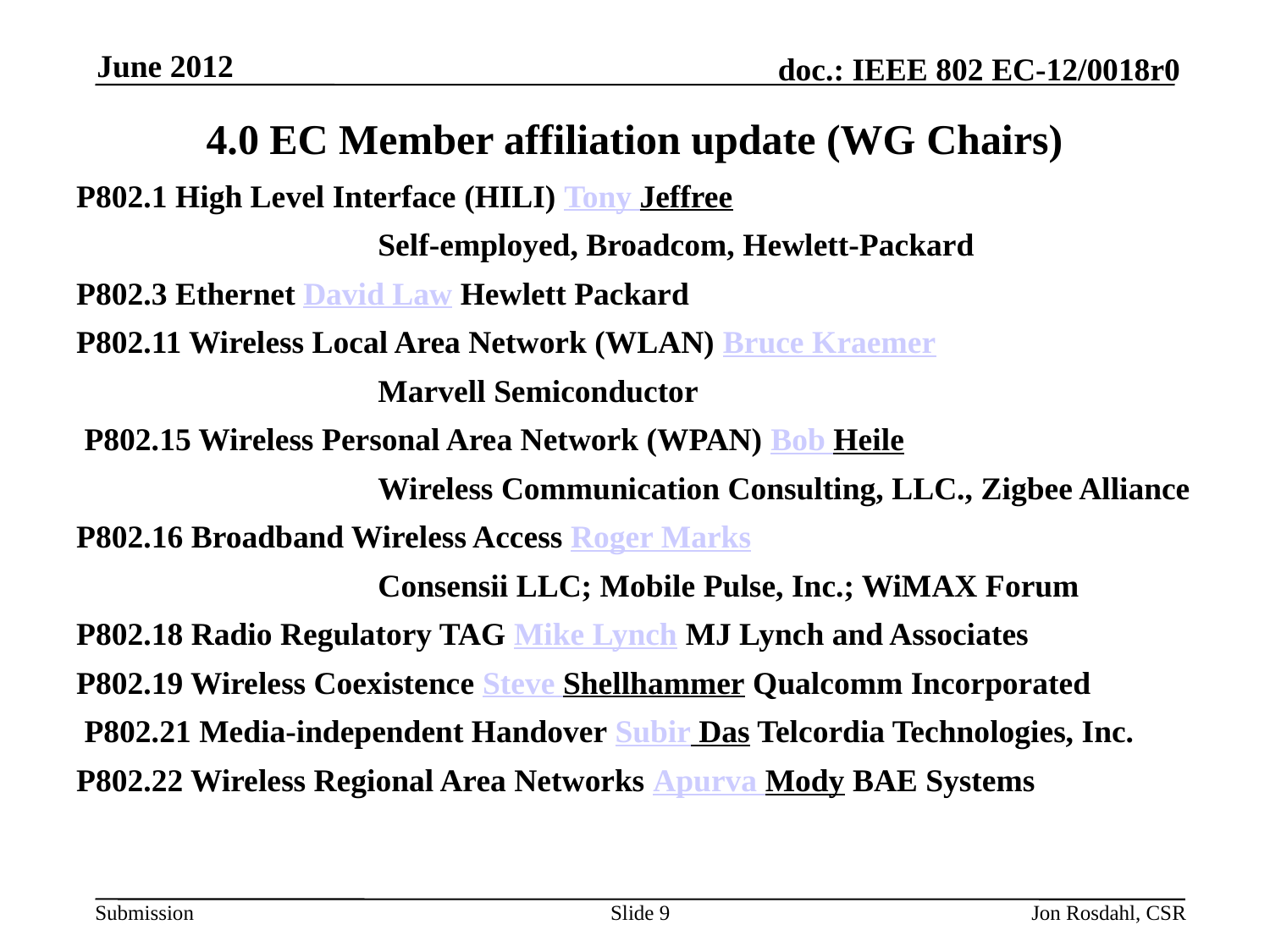

June 2012
# 4.0 EC Member affiliation update (WG Chairs)
P802.1 High Level Interface (HILI) Tony Jeffree
			Self-employed, Broadcom, Hewlett-Packard
P802.3 Ethernet David Law Hewlett Packard
P802.11 Wireless Local Area Network (WLAN) Bruce Kraemer
			Marvell Semiconductor
 P802.15 Wireless Personal Area Network (WPAN) Bob Heile
			Wireless Communication Consulting, LLC., Zigbee Alliance
P802.16 Broadband Wireless Access Roger Marks
			Consensii LLC; Mobile Pulse, Inc.; WiMAX Forum
P802.18 Radio Regulatory TAG Mike Lynch MJ Lynch and Associates
P802.19 Wireless Coexistence Steve Shellhammer Qualcomm Incorporated
 P802.21 Media-independent Handover Subir Das Telcordia Technologies, Inc.
P802.22 Wireless Regional Area Networks Apurva Mody BAE Systems

Slide 9
Jon Rosdahl, CSR